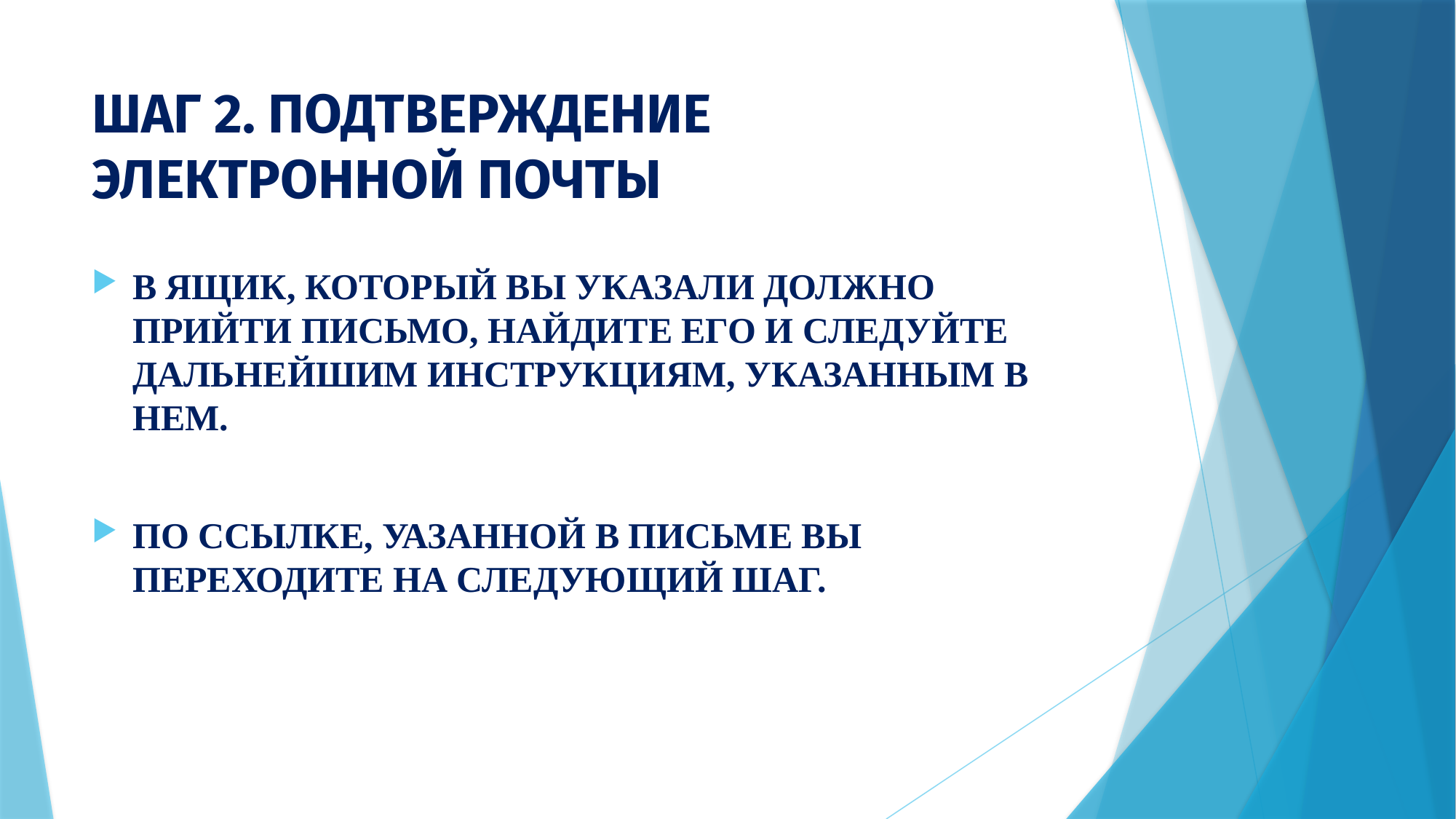

# ШАГ 2. ПОДТВЕРЖДЕНИЕ ЭЛЕКТРОННОЙ ПОЧТЫ
В ЯЩИК, КОТОРЫЙ ВЫ УКАЗАЛИ ДОЛЖНО ПРИЙТИ ПИСЬМО, НАЙДИТЕ ЕГО И СЛЕДУЙТЕ ДАЛЬНЕЙШИМ ИНСТРУКЦИЯМ, УКАЗАННЫМ В НЕМ.

ПО ССЫЛКЕ, УАЗАННОЙ В ПИСЬМЕ ВЫ ПЕРЕХОДИТЕ НА СЛЕДУЮЩИЙ ШАГ.